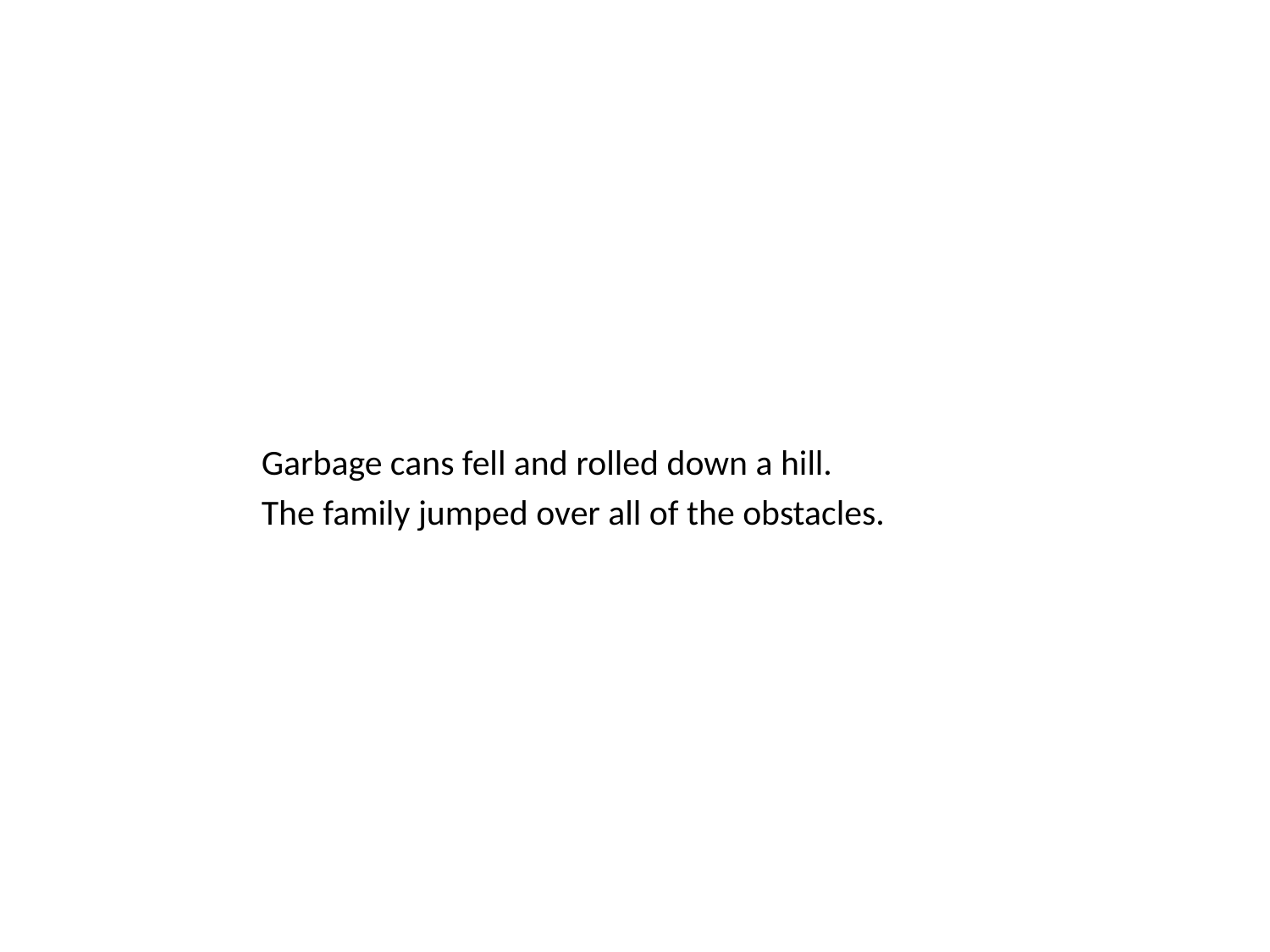

Garbage cans fell and rolled down a hill.
The family jumped over all of the obstacles.